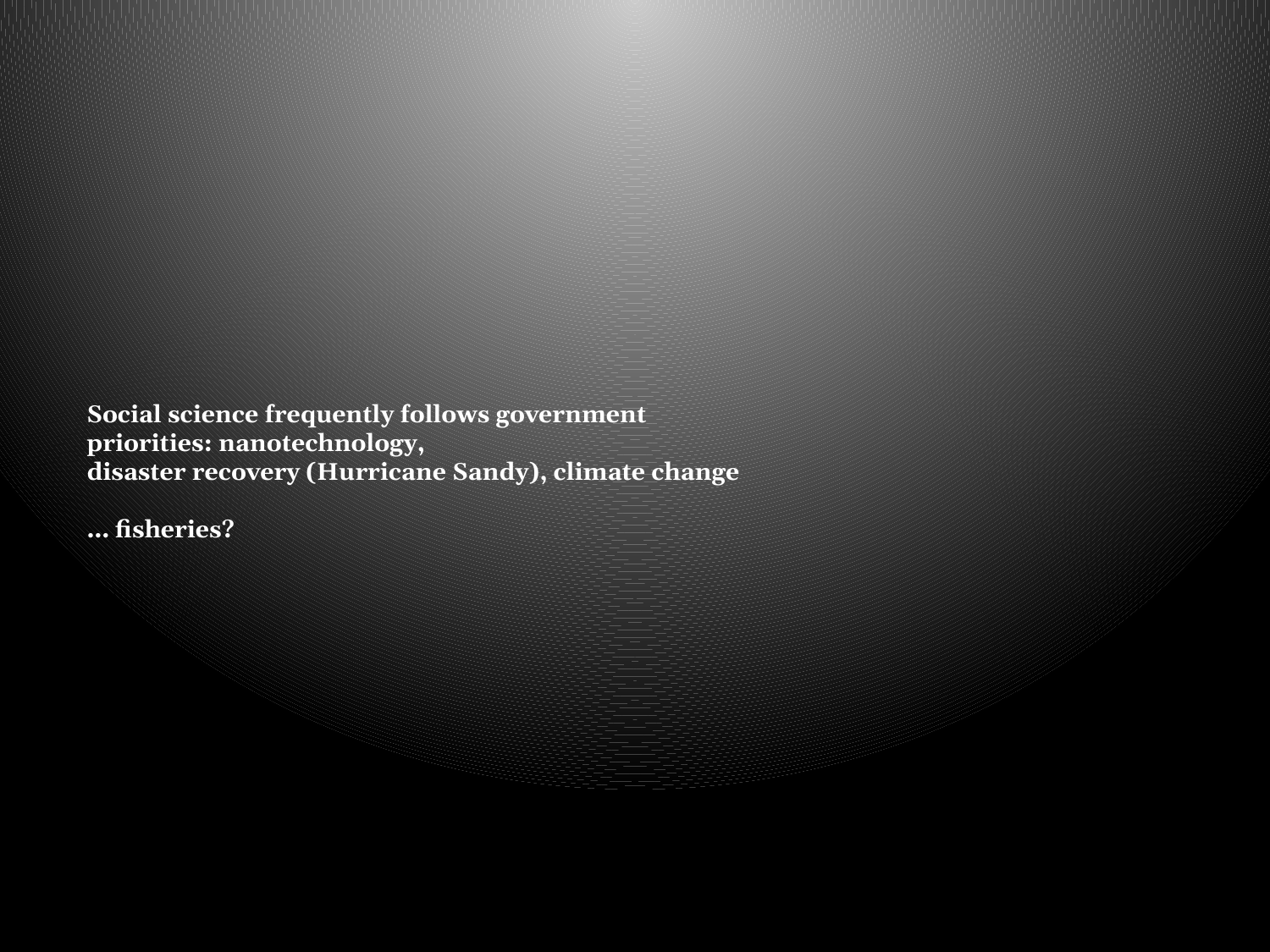

# Social science frequently follows government priorities: nanotechnology, disaster recovery (Hurricane Sandy), climate change … fisheries?